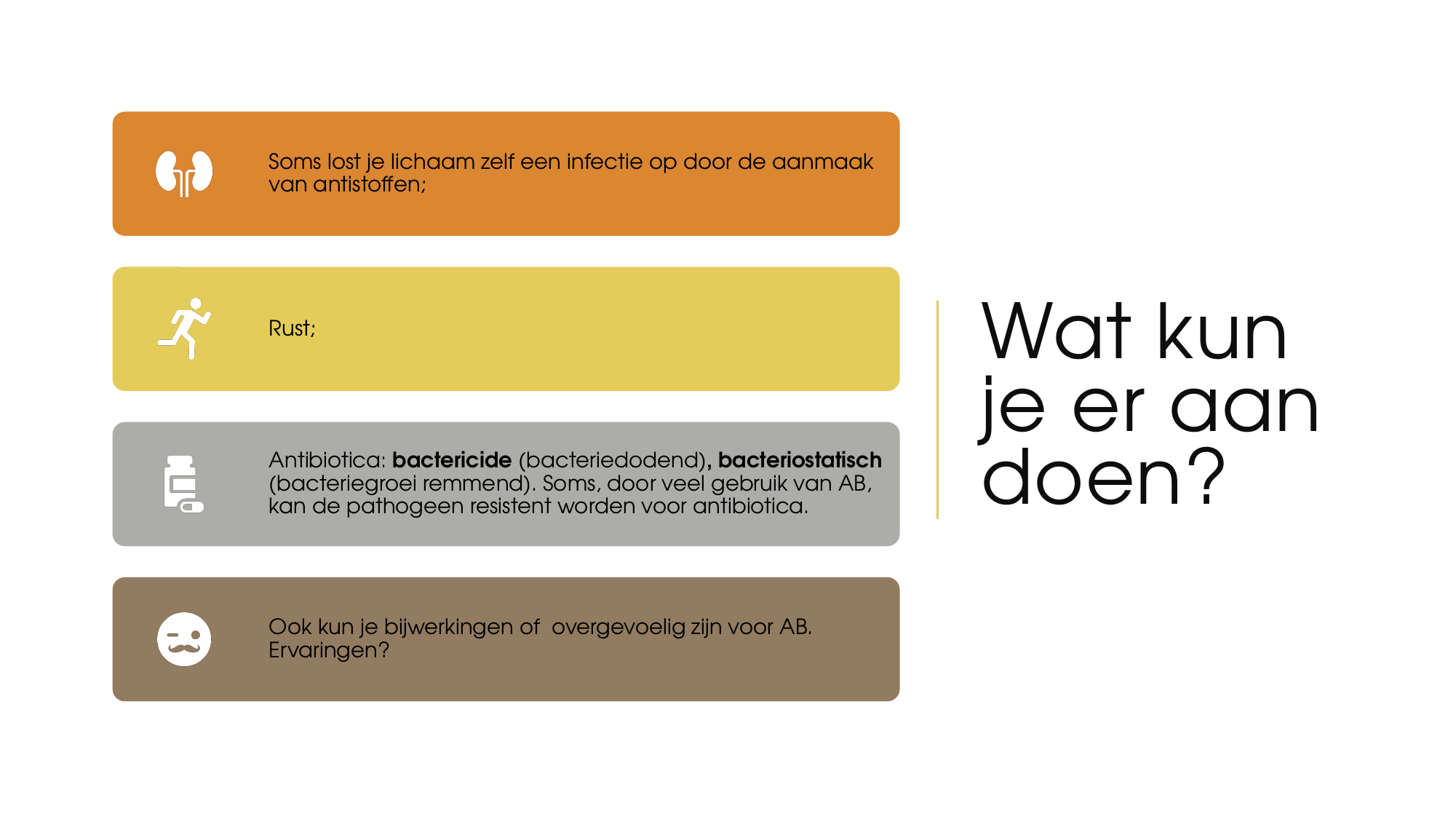

# Wat kun je er aan doen?
Soms lost je lichaam zelf een infectie op door de aanmaak van antistoffen;
Rust;
Antibiotica: bactericide (bacteriedodend), bacteriostatisch (bacteriegroei remmend). Soms, door veel gebruik van AB, kan de pathogeen resistent worden voor antibiotica.
Ook kun je bijwerkingen of  overgevoelig zijn voor AB. Ervaringen?